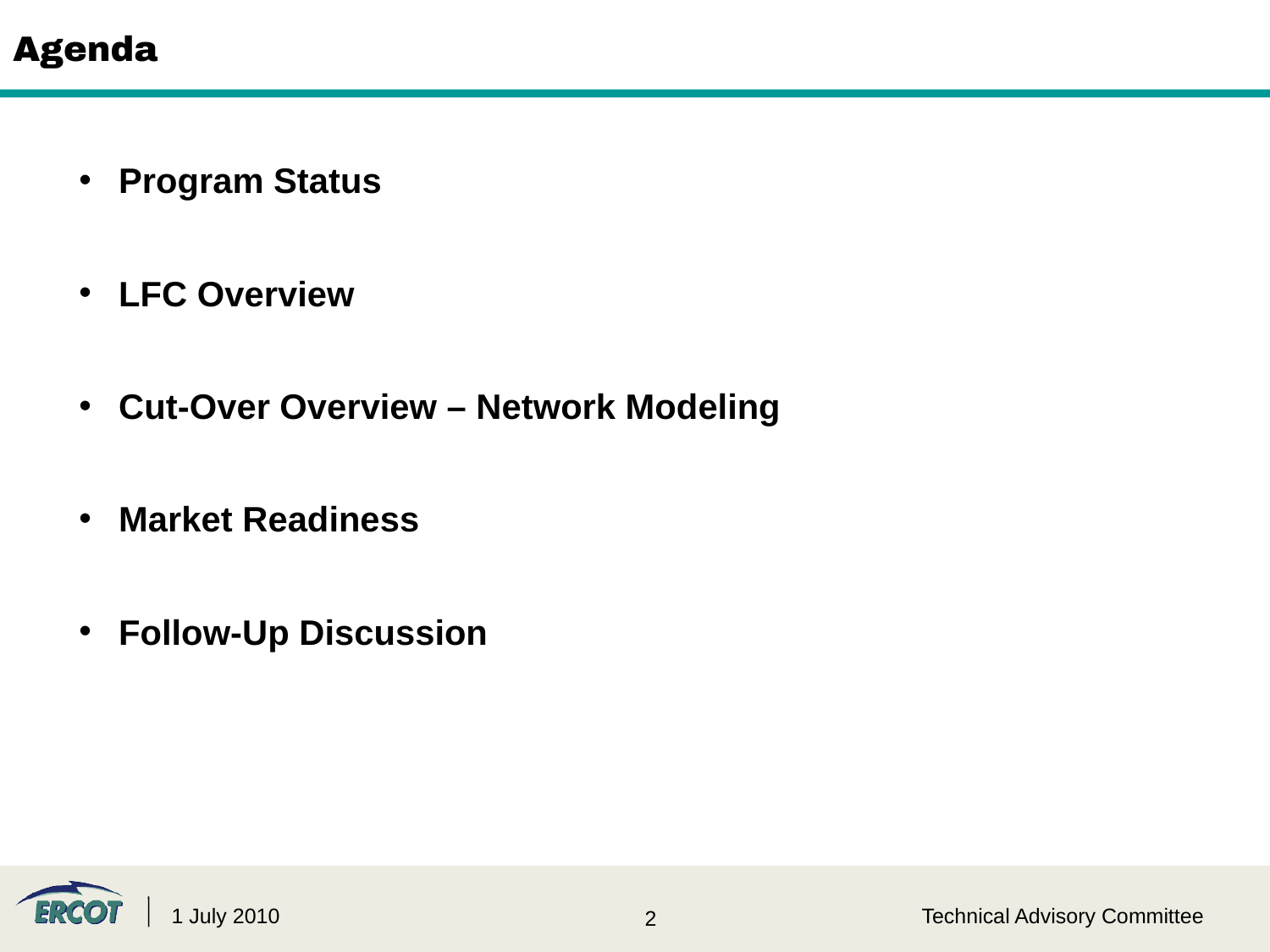

Agenda
Program Status

LFC Overview

Cut-Over Overview – Network Modeling

Market Readiness

Follow-Up Discussion

1 July 2010
Technical Advisory Committee